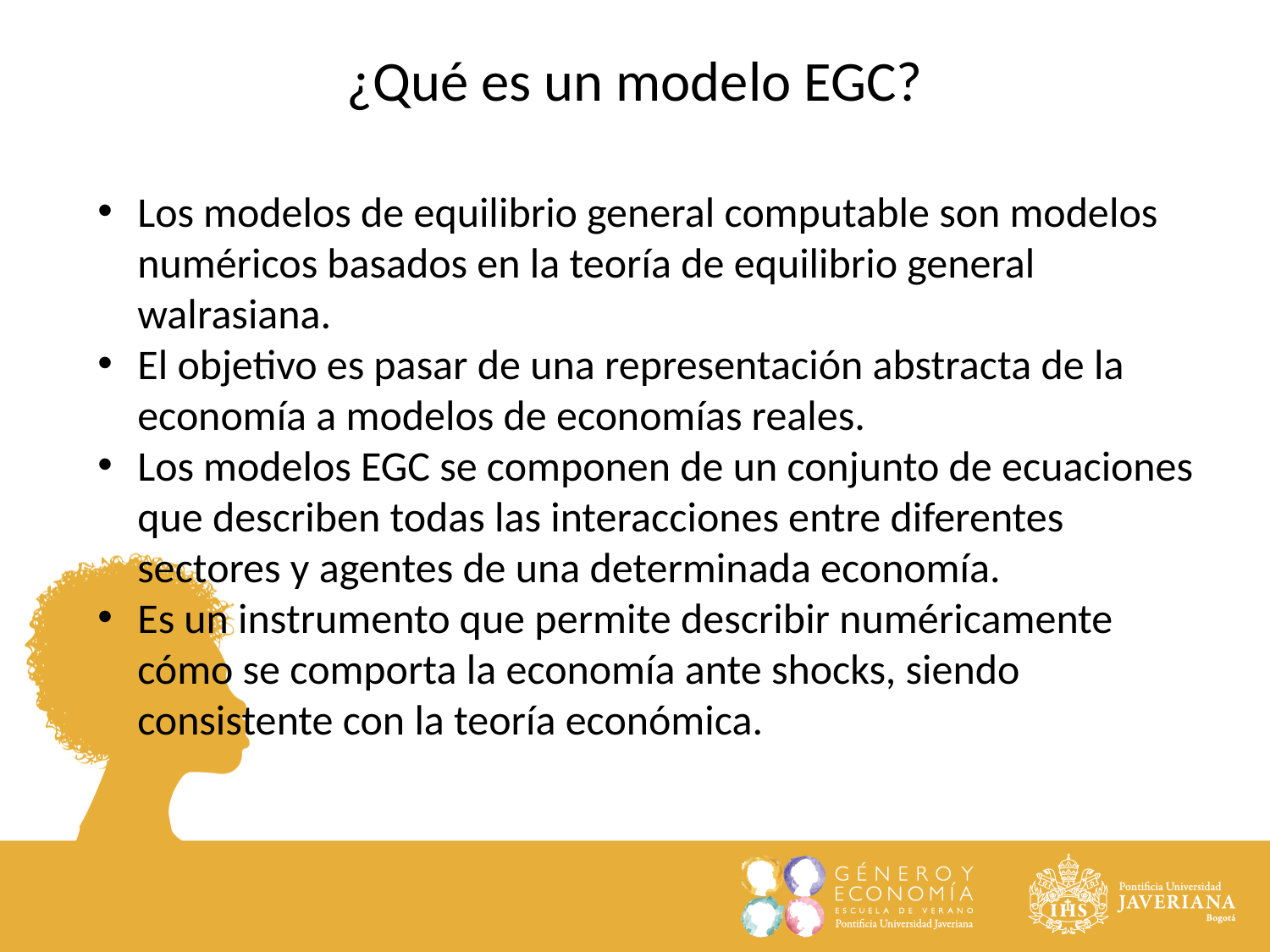

¿Qué es un modelo EGC?
Los modelos de equilibrio general computable son modelos numéricos basados en la teoría de equilibrio general walrasiana.
El objetivo es pasar de una representación abstracta de la economía a modelos de economías reales.
Los modelos EGC se componen de un conjunto de ecuaciones que describen todas las interacciones entre diferentes sectores y agentes de una determinada economía.
Es un instrumento que permite describir numéricamente cómo se comporta la economía ante shocks, siendo consistente con la teoría económica.